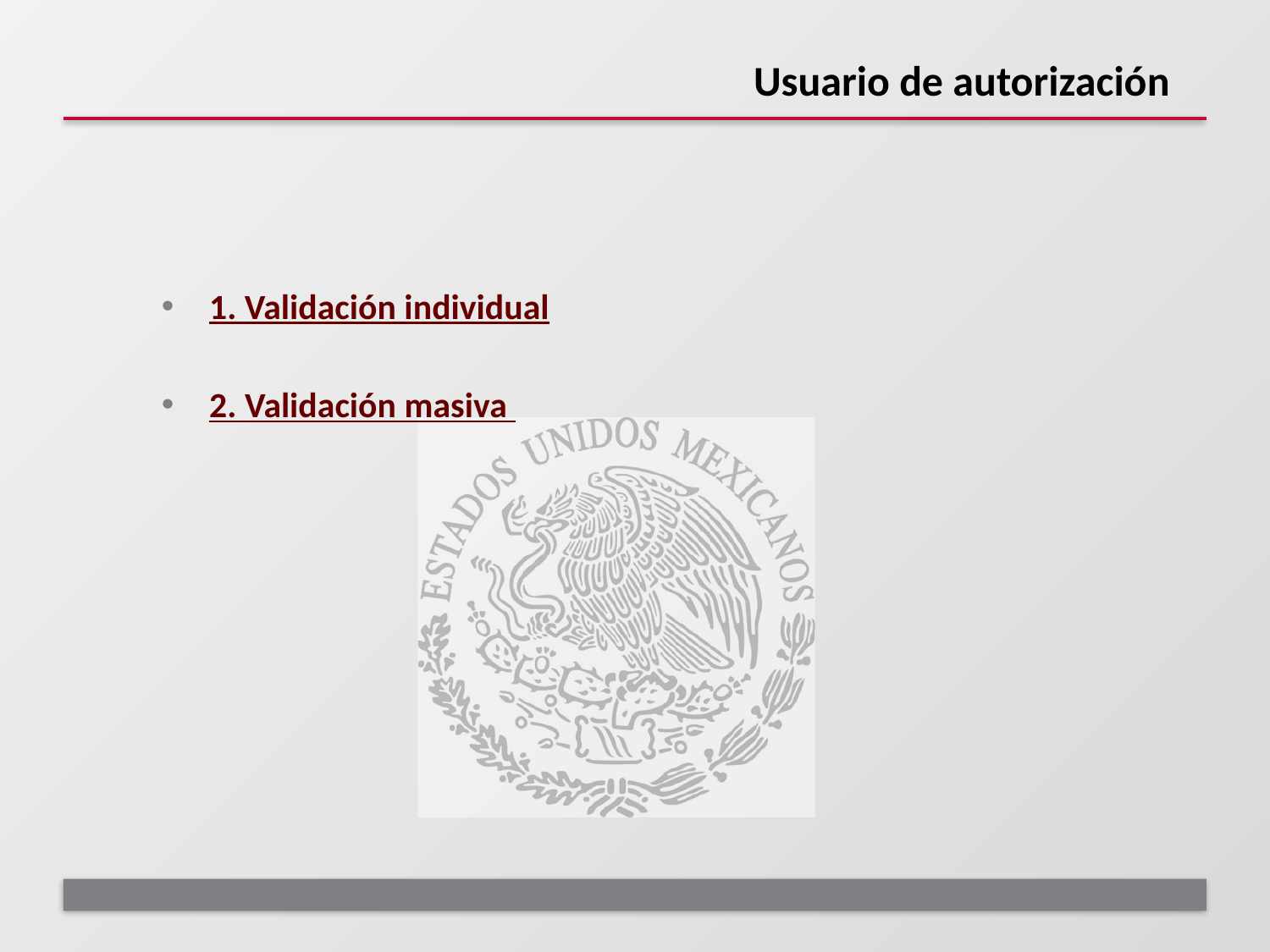

Usuario de autorización
1. Validación individual

2. Validación masiva